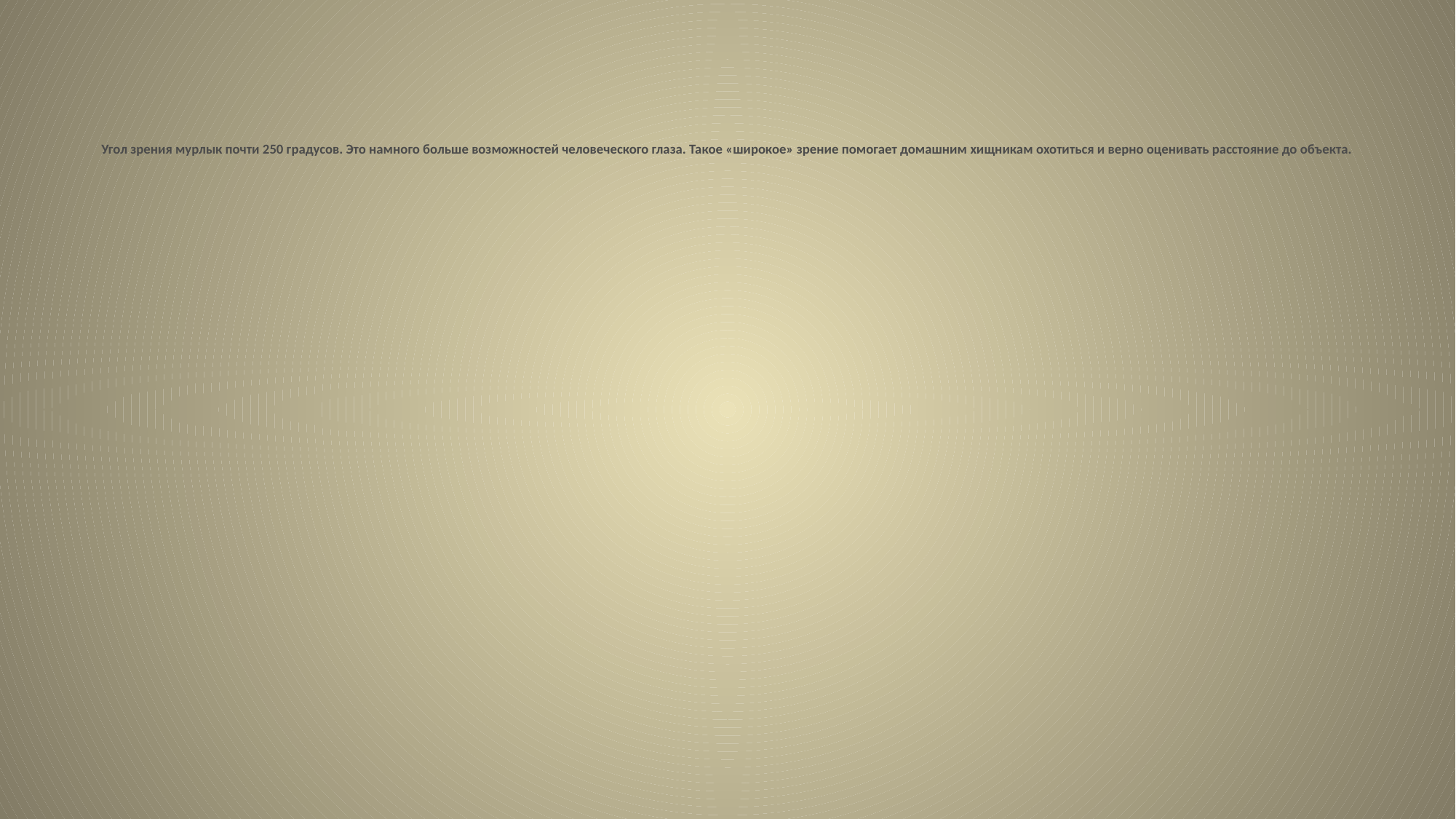

# Угол зрения мурлык почти 250 градусов. Это намного больше возможностей человеческого глаза. Такое «широкое» зрение помогает домашним хищникам охотиться и верно оценивать расстояние до объекта.